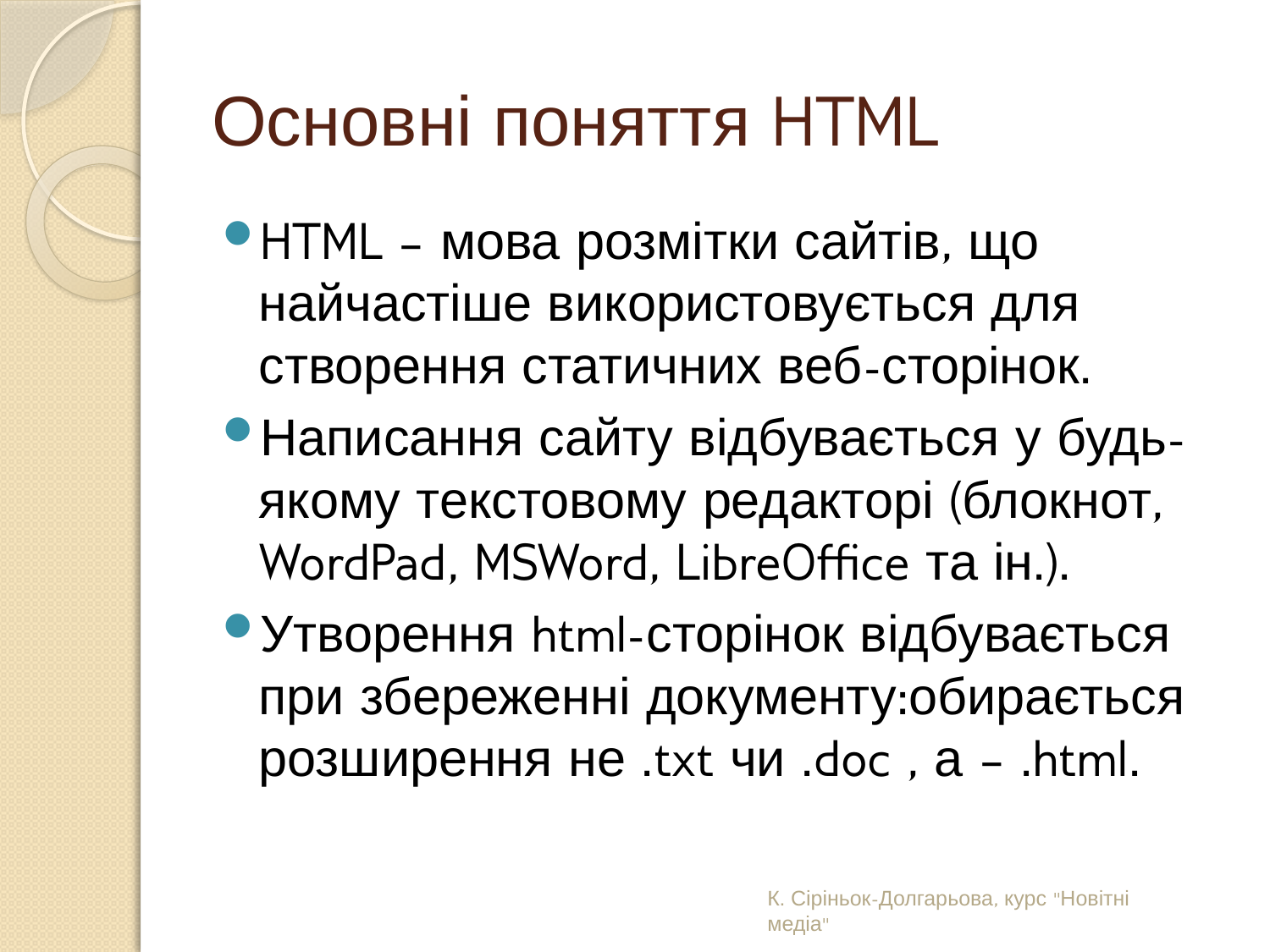

# Основні поняття HTML
HTML – мова розмітки сайтів, що найчастіше використовується для створення статичних веб-сторінок.
Написання сайту відбувається у будь-якому текстовому редакторі (блокнот, WordPad, MSWord, LibreOffice та ін.).
Утворення html-сторінок відбувається при збереженні документу:обирається  розширення не .txt чи .doc , а – .html.
К. Сіріньок-Долгарьова, курс "Новітні медіа"